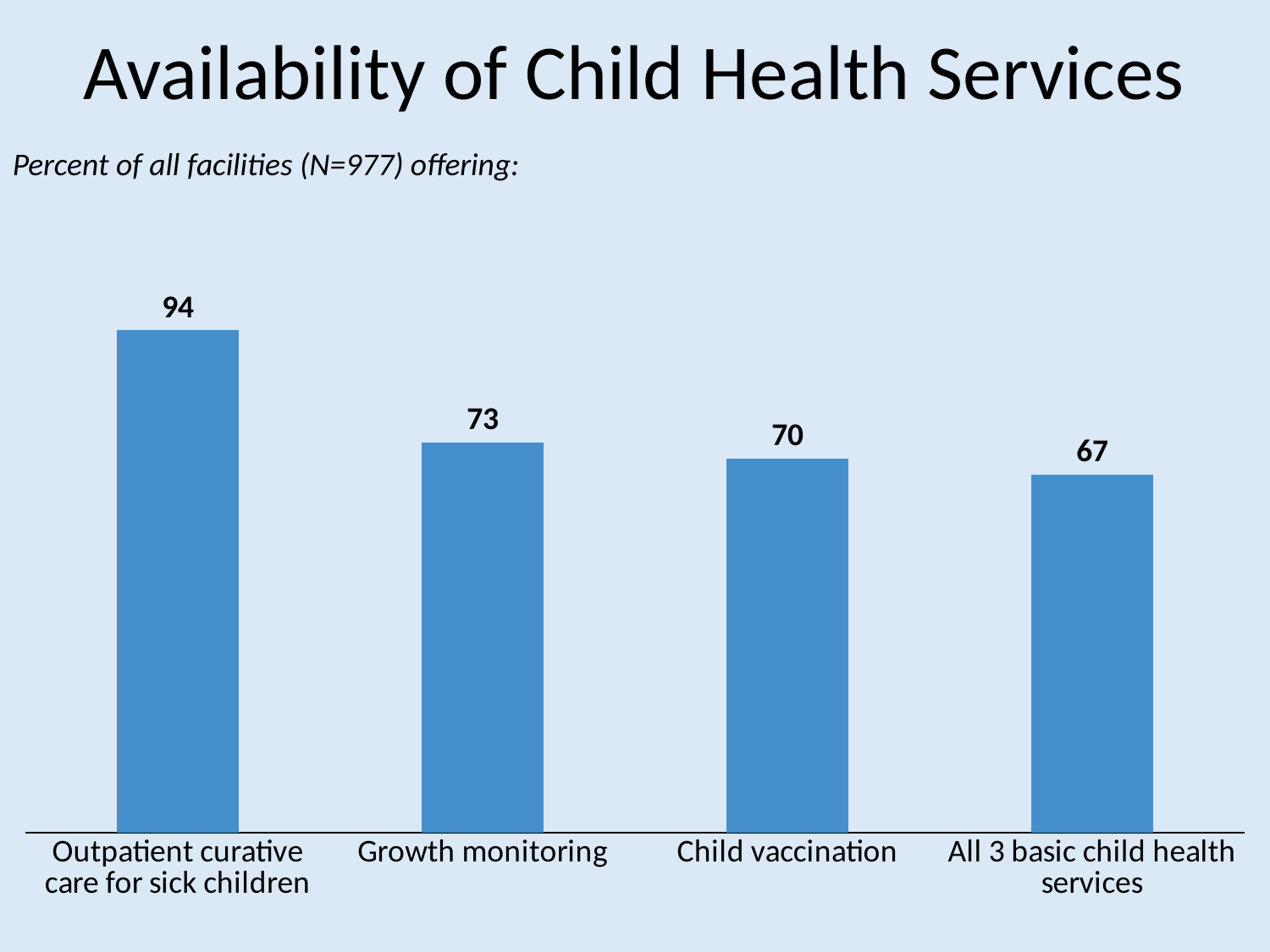

Availability of Child Health Services
Percent of all facilities (N=977) offering:

### Chart

| Category | Series 1 |
|---|---|
| Outpatient curative care for sick children | 94.0 |
| Growth monitoring | 73.0 |
| Child vaccination | 70.0 |
| All 3 basic child health services | 67.0 |